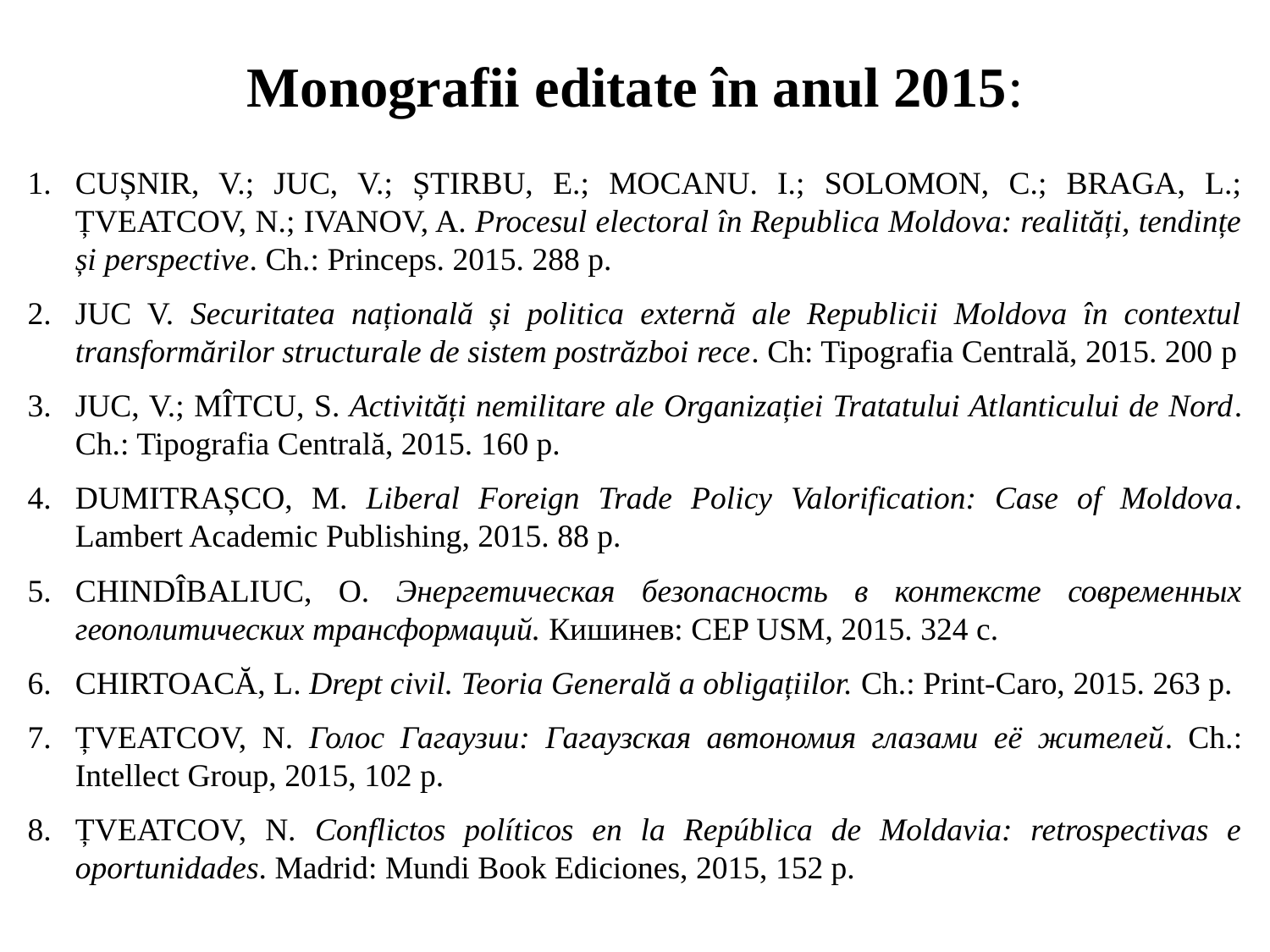

# Monografii editate în anul 2015:
CUȘNIR, V.; JUC, V.; ȘTIRBU, E.; MOCANU. I.; SOLOMON, C.; BRAGA, L.; ȚVEATCOV, N.; IVANOV, A. Procesul electoral în Republica Moldova: realități, tendințe și perspective. Ch.: Princeps. 2015. 288 p.

JUC V. Securitatea națională și politica externă ale Republicii Moldova în contextul transformărilor structurale de sistem postrăzboi rece. Ch: Tipografia Centrală, 2015. 200 p

JUC, V.; MÎTCU, S. Activități nemilitare ale Organizației Tratatului Atlanticului de Nord. Ch.: Tipografia Centrală, 2015. 160 p.

DUMITRAȘCO, M. Liberal Foreign Trade Policy Valorification: Case of Moldova. Lambert Academic Publishing, 2015. 88 p.

CHINDÎBALIUC, O. Энергетическая безопасность в контексте современных геополитических трансформаций. Кишинев: CEP USM, 2015. 324 c.

CHIRTOACĂ, L. Drept civil. Teoria Generală a obligațiilor. Ch.: Print-Caro, 2015. 263 p.

ȚVEATCOV, N. Голос Гагаузии: Гагаузская автономия глазами её жителей. Ch.: Intellect Group, 2015, 102 p.

ȚVEATCOV, N. Conflictos políticos en la República de Moldavia: retrospectivas e oportunidades. Madrid: Mundi Book Ediciones, 2015, 152 p.